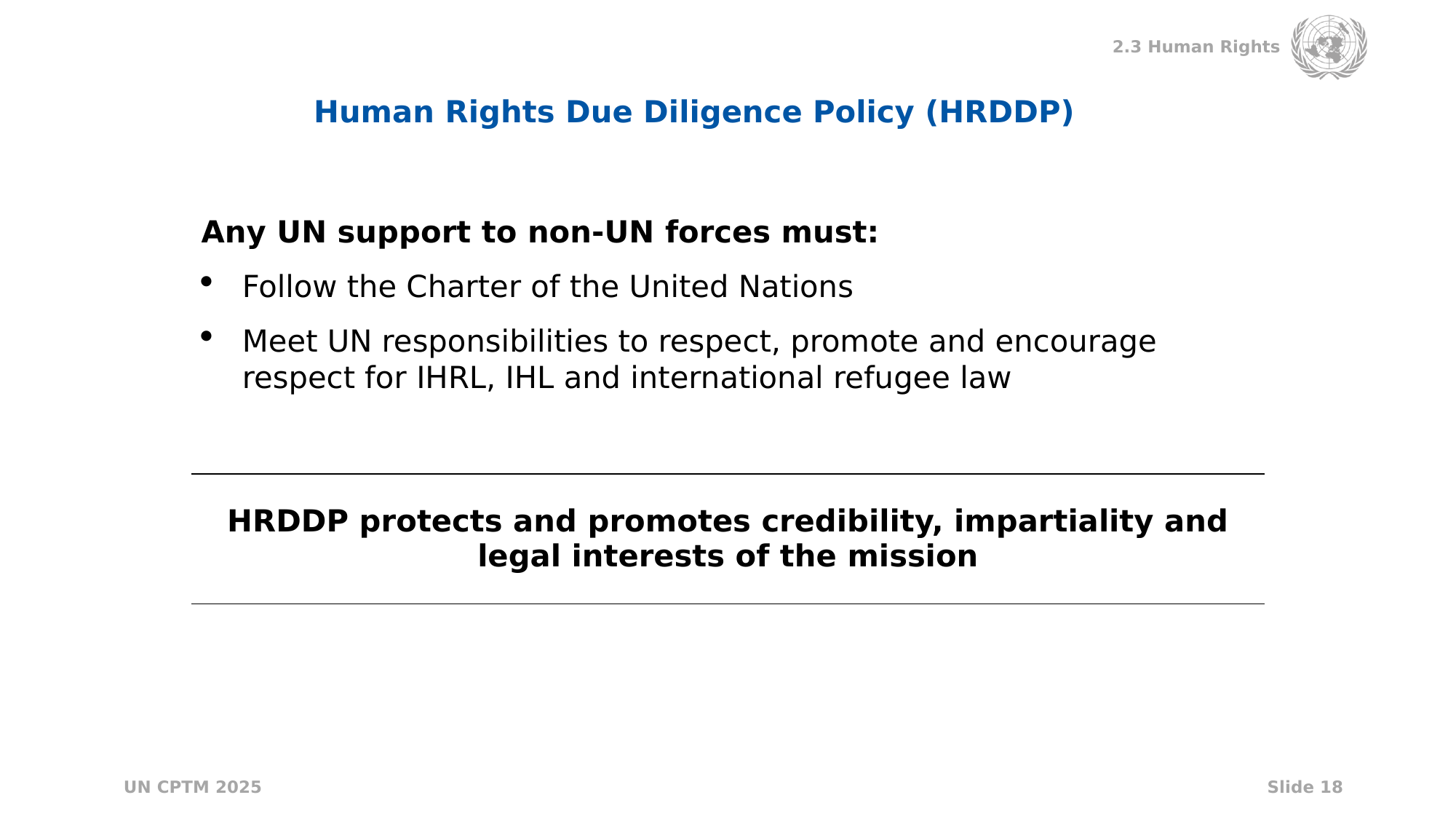

Human Rights Due Diligence Policy (HRDDP)
Any UN support to non-UN forces must:
Follow the Charter of the United Nations
Meet UN responsibilities to respect, promote and encourage respect for IHRL, IHL and international refugee law
| HRDDP protects and promotes credibility, impartiality and legal interests of the mission |
| --- |